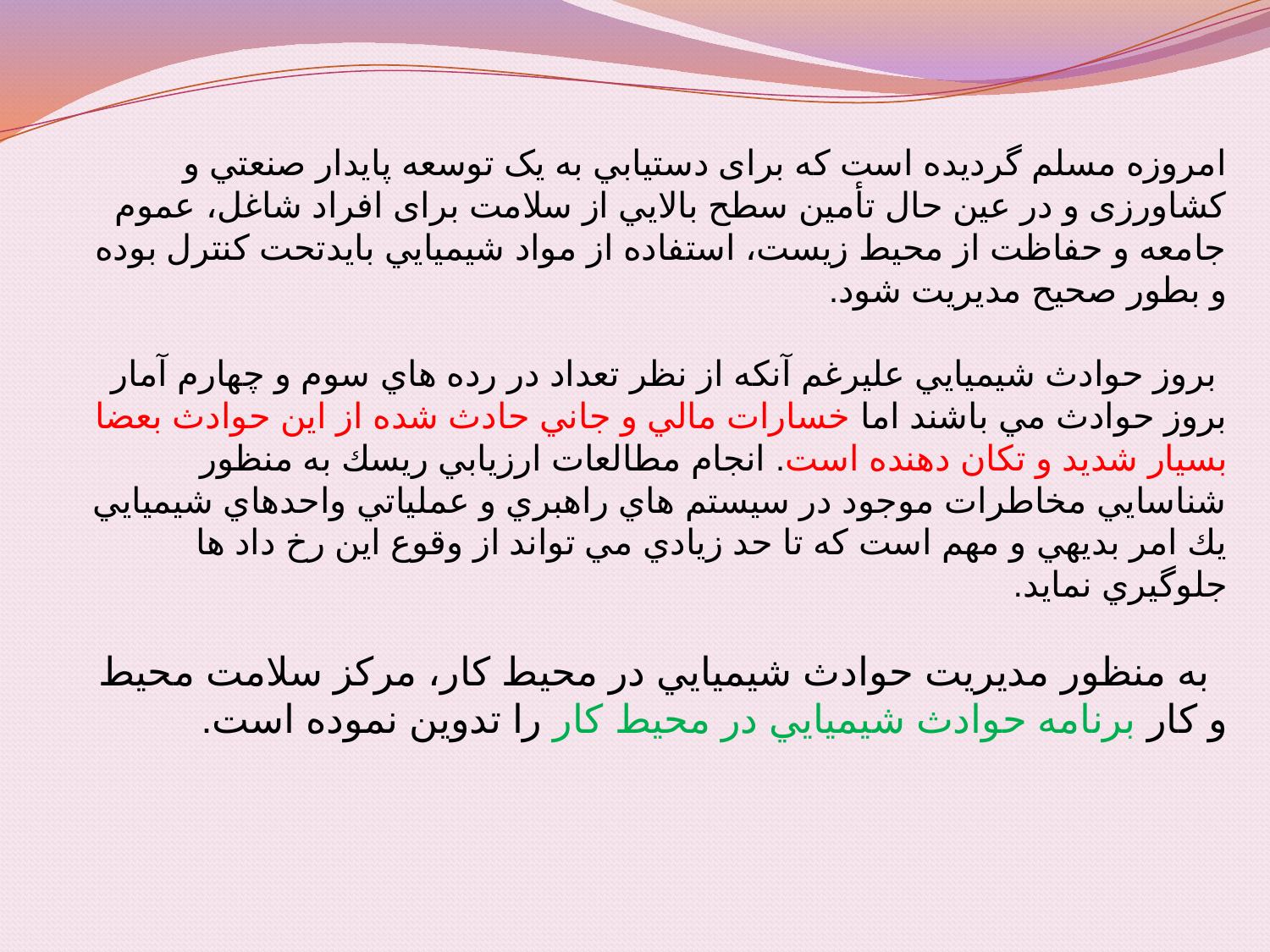

# امروزه مسلم گرديده است كه برای دستيابي به يک توسعه پايدار صنعتي و كشاورزی و در عين حال تأمين سطح بالايي از سلامت برای افراد شاغل، عموم جامعه و حفاظت از محيط زيست، استفاده از مواد شيميايي بايدتحت كنترل بوده و بطور صحيح مديريت شود. بروز حوادث شيميايي عليرغم آنكه از نظر تعداد در رده هاي سوم و چهارم آمار بروز حوادث مي باشند اما خسارات مالي و جاني حادث شده از اين حوادث بعضا بسيار شديد و تكان دهنده است. انجام مطالعات ارزيابي ريسك به منظور شناسايي مخاطرات موجود در سيستم هاي راهبري و عملياتي واحدهاي شيميايي يك امر بديهي و مهم است كه تا حد زيادي مي تواند از وقوع اين رخ داد ها جلوگيري نمايد.   به منظور مديريت حوادث شيميايي در محیط کار، مرکز سلامت محیط و کار برنامه حوادث شيميايي در محيط كار را تدوين نموده است.